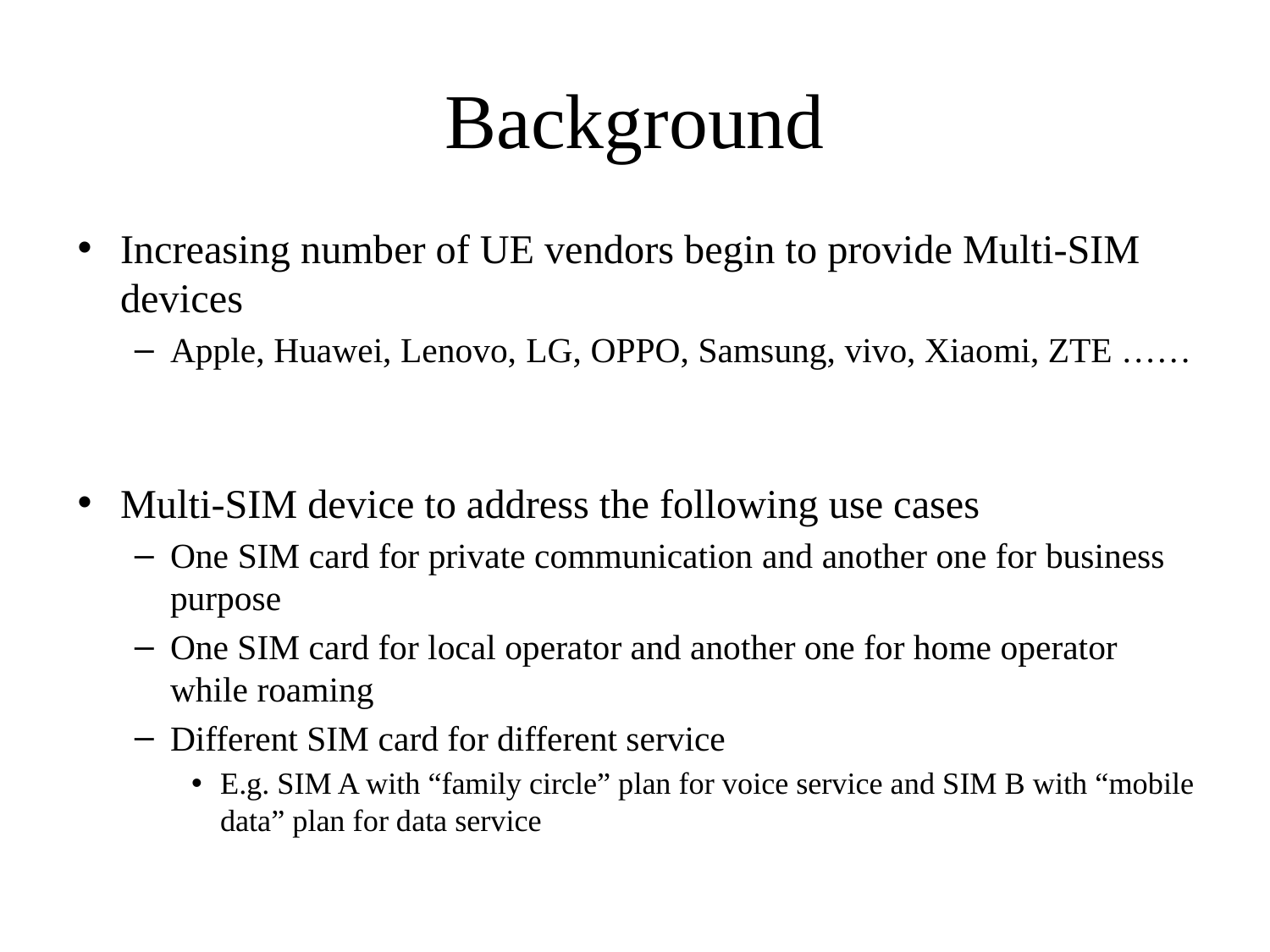

# Background
Increasing number of UE vendors begin to provide Multi-SIM devices
Apple, Huawei, Lenovo, LG, OPPO, Samsung, vivo, Xiaomi, ZTE ……

Multi-SIM device to address the following use cases
One SIM card for private communication and another one for business purpose
One SIM card for local operator and another one for home operator while roaming
Different SIM card for different service
E.g. SIM A with “family circle” plan for voice service and SIM B with “mobile data” plan for data service